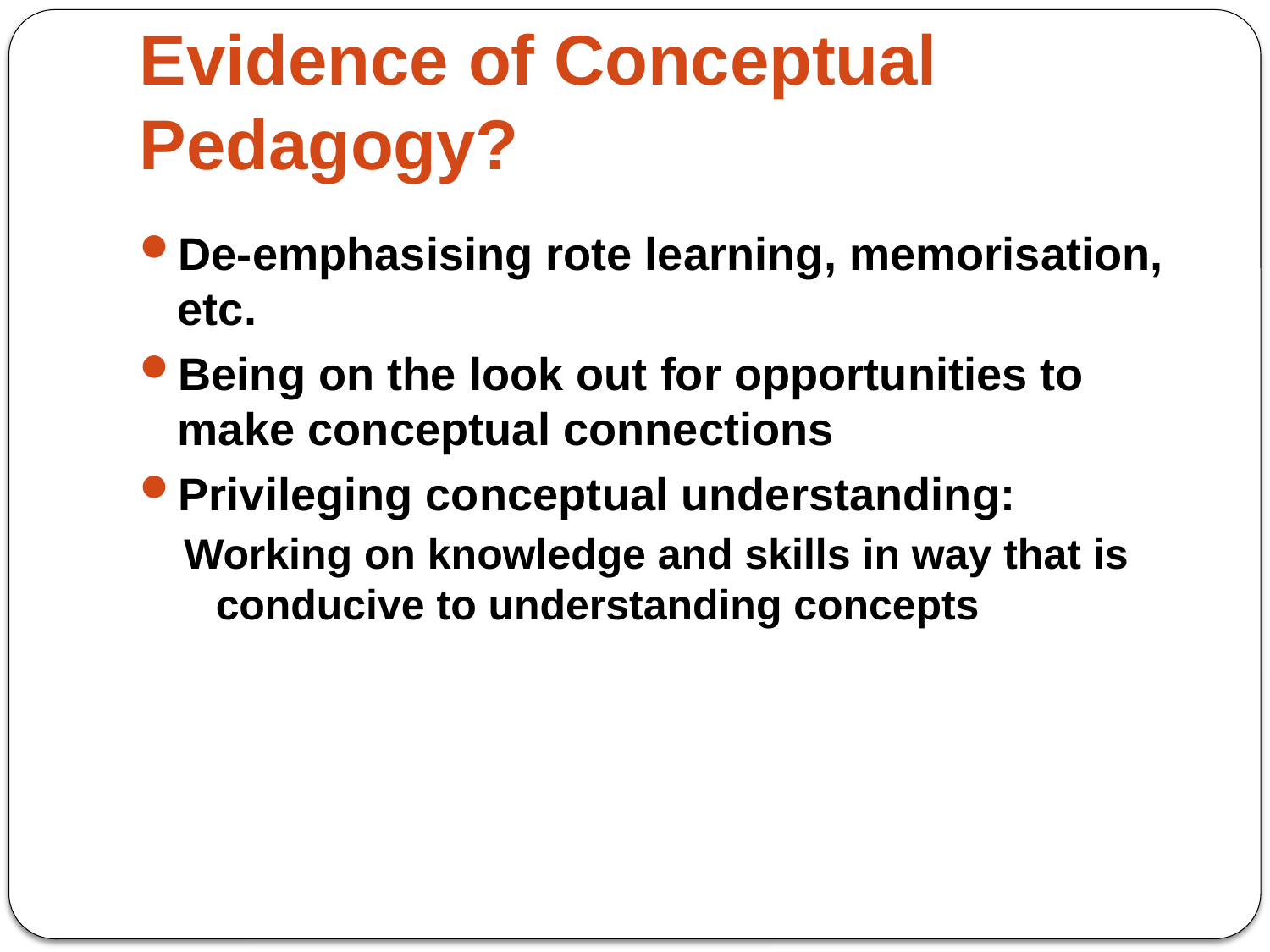

# Evidence of Conceptual Pedagogy?
De-emphasising rote learning, memorisation, etc.
Being on the look out for opportunities to make conceptual connections
Privileging conceptual understanding:
Working on knowledge and skills in way that is conducive to understanding concepts